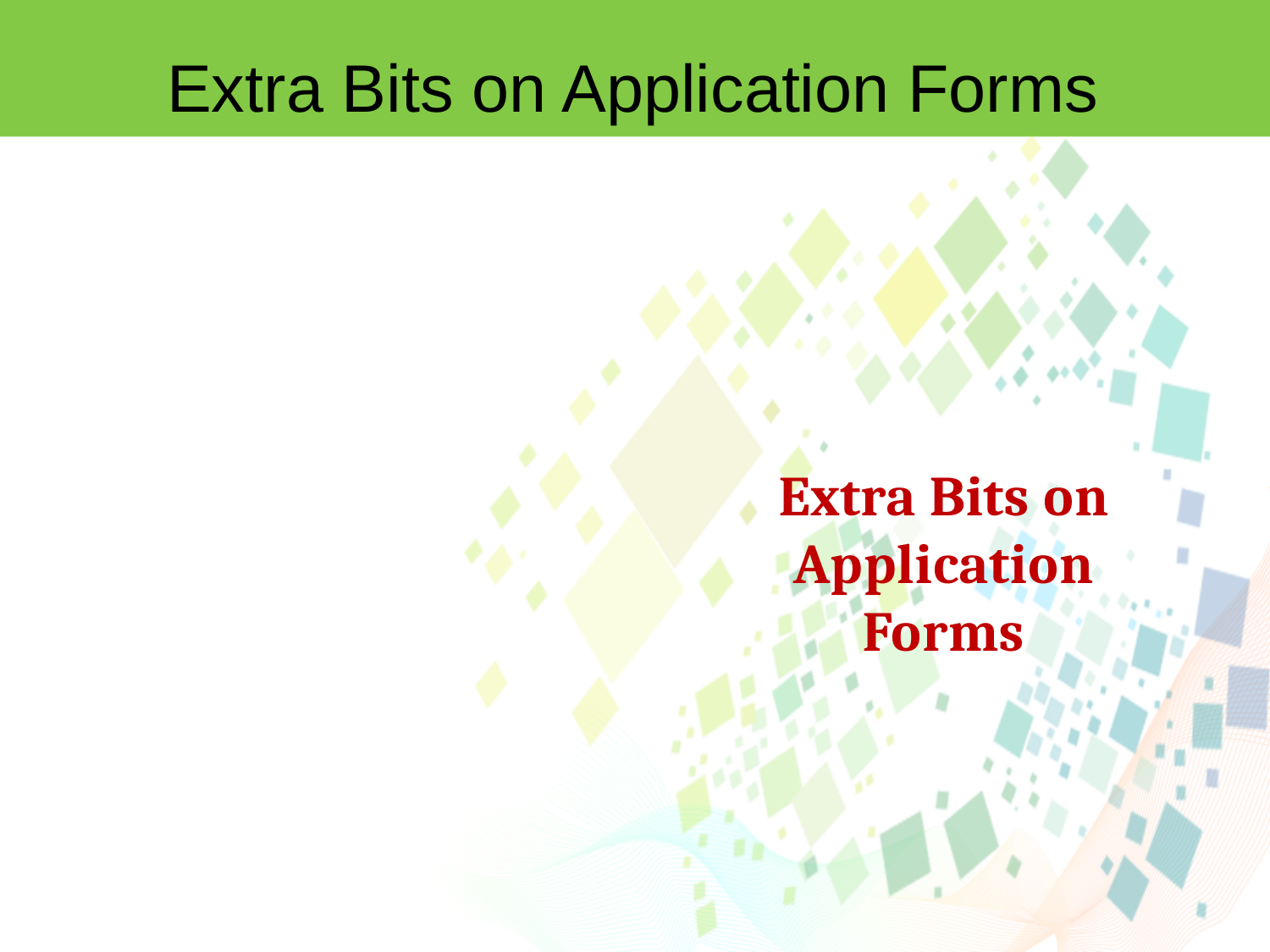

Extra Bits on Application Forms
Extra Bits on Application Forms